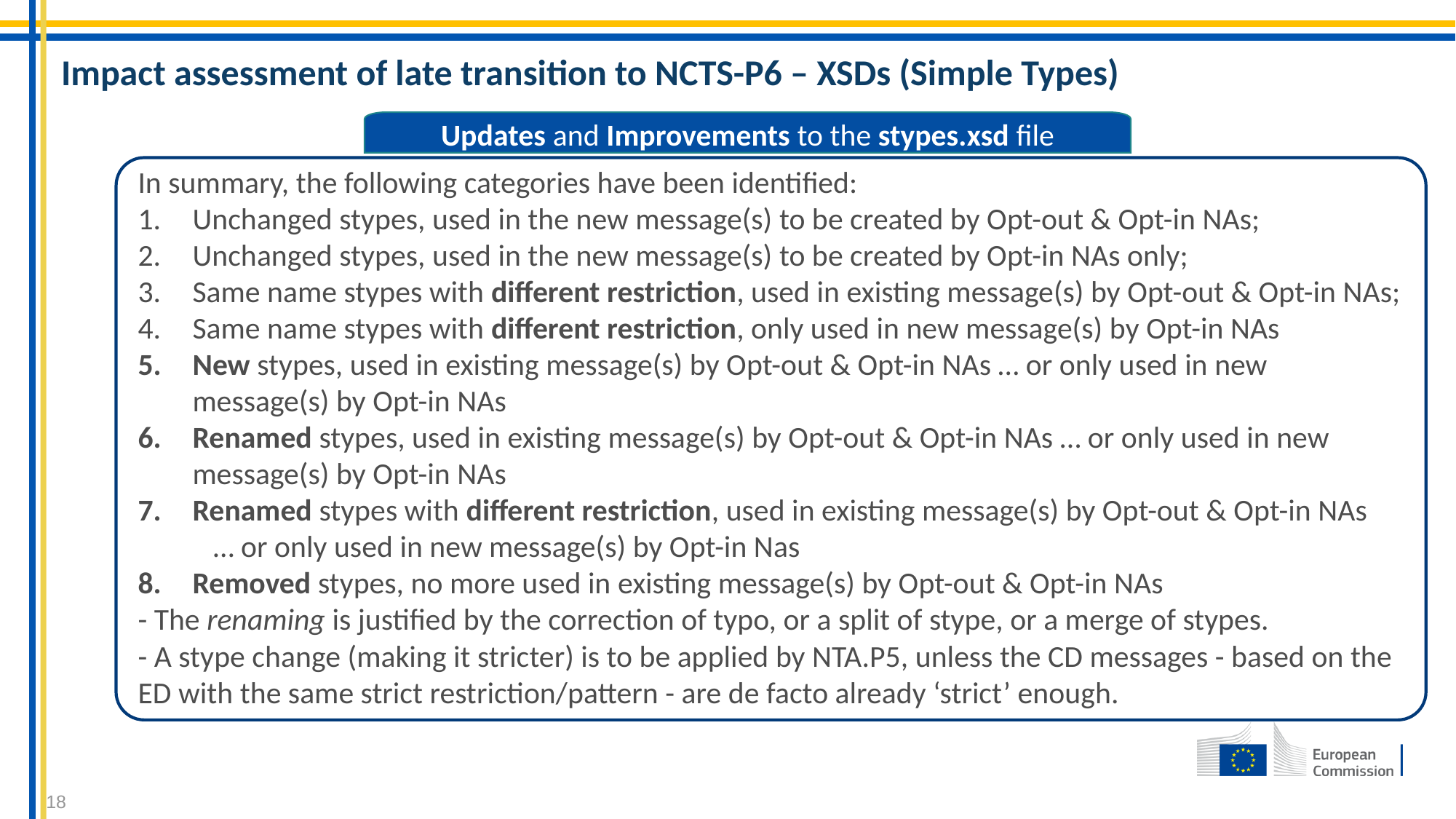

Impact assessment of late transition to NCTS-P6 – XSDs (Simple Types)
Updates and Improvements to the stypes.xsd file

In summary, the following categories have been identified:
Unchanged stypes, used in the new message(s) to be created by Opt-out & Opt-in NAs;
Unchanged stypes, used in the new message(s) to be created by Opt-in NAs only;
Same name stypes with different restriction, used in existing message(s) by Opt-out & Opt-in NAs;
Same name stypes with different restriction, only used in new message(s) by Opt-in NAs
New stypes, used in existing message(s) by Opt-out & Opt-in NAs … or only used in new message(s) by Opt-in NAs
Renamed stypes, used in existing message(s) by Opt-out & Opt-in NAs … or only used in new message(s) by Opt-in NAs
Renamed stypes with different restriction, used in existing message(s) by Opt-out & Opt-in NAs         … or only used in new message(s) by Opt-in Nas
Removed stypes, no more used in existing message(s) by Opt-out & Opt-in NAs
- The renaming is justified by the correction of typo, or a split of stype, or a merge of stypes.
- A stype change (making it stricter) is to be applied by NTA.P5, unless the CD messages - based on the ED with the same strict restriction/pattern - are de facto already ‘strict’ enough.
18